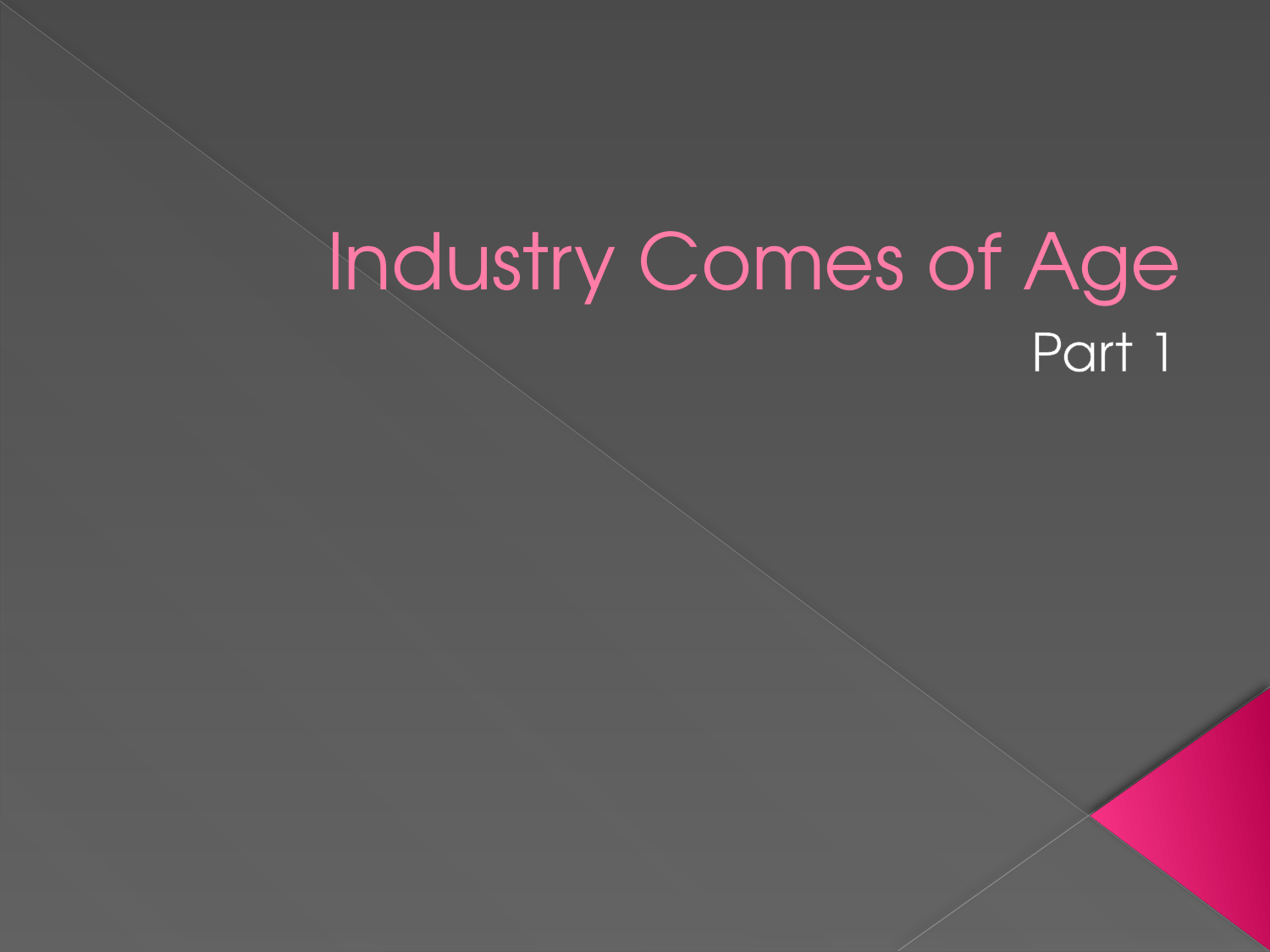

# Industry Comes of Age
Part 1